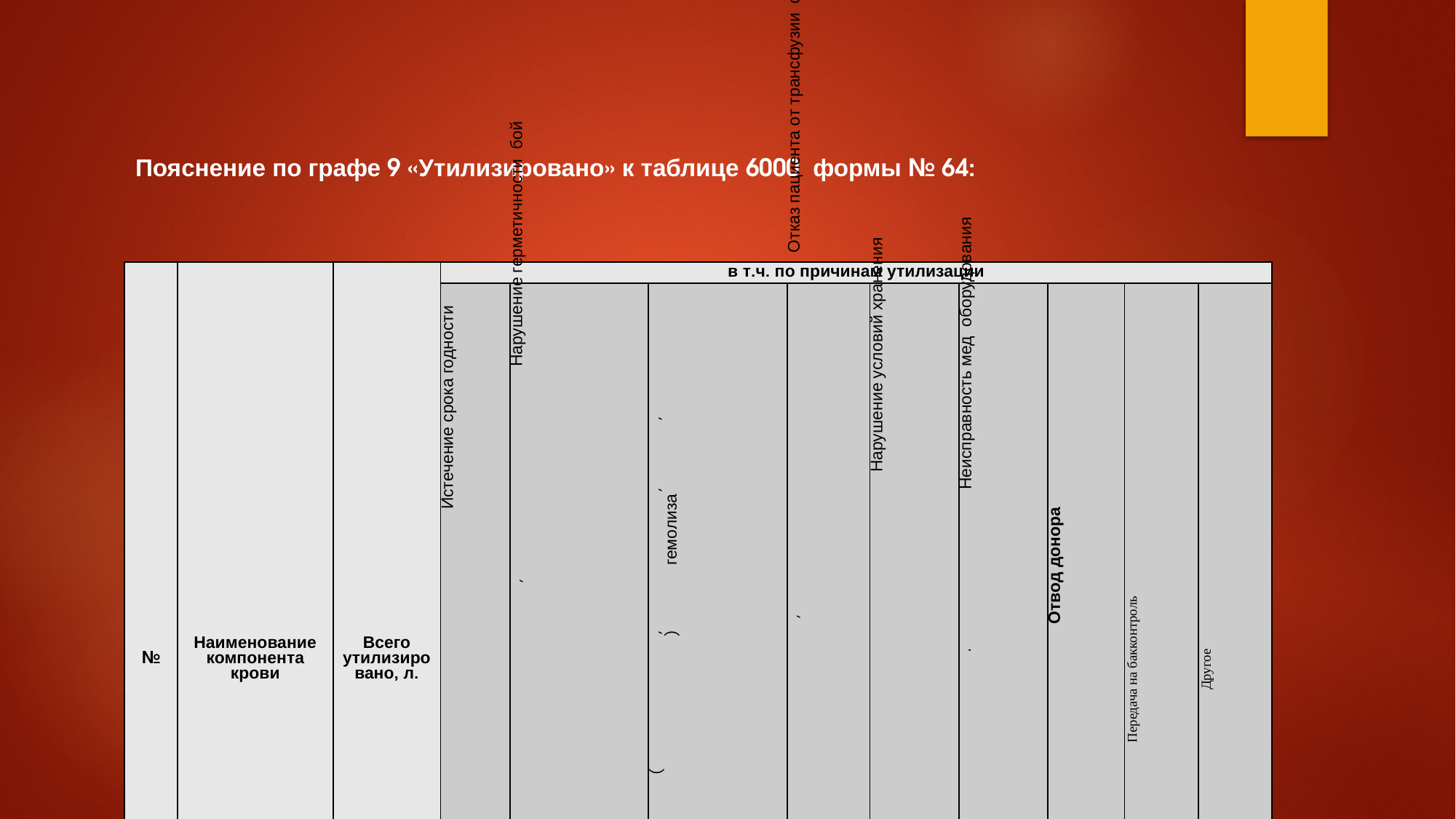

Пояснение по графе 9 «Утилизировано» к таблице 6000  формы № 64:
| № | Наименование компонента крови | Всего утилизировано, л. | в т.ч. по причинам утилизации |  |  |  |  |  |  |  |  |
| --- | --- | --- | --- | --- | --- | --- | --- | --- | --- | --- | --- |
|  |  |  | Истечение срока годности | Нарушение герметичности, бой | По результатам макрооценки (изменение цвета, наличие сгустков, осадков, признаков гемолиза) | Отказ пациента от трансфузии, смерть пациента | Нарушение условий хранения | Неисправность мед. оборудования | Отвод донора | Передача на бакконтроль | Другое |
| 1 |  |  |  |  |  |  |  |  |  |  |  |
| 2 |  |  |  |  |  |  |  |  |  |  |  |
| 3 |  |  |  |  |  |  |  |  |  |  |  |
|  | Всего |  |  |  |  |  |  |  |  |  |  |